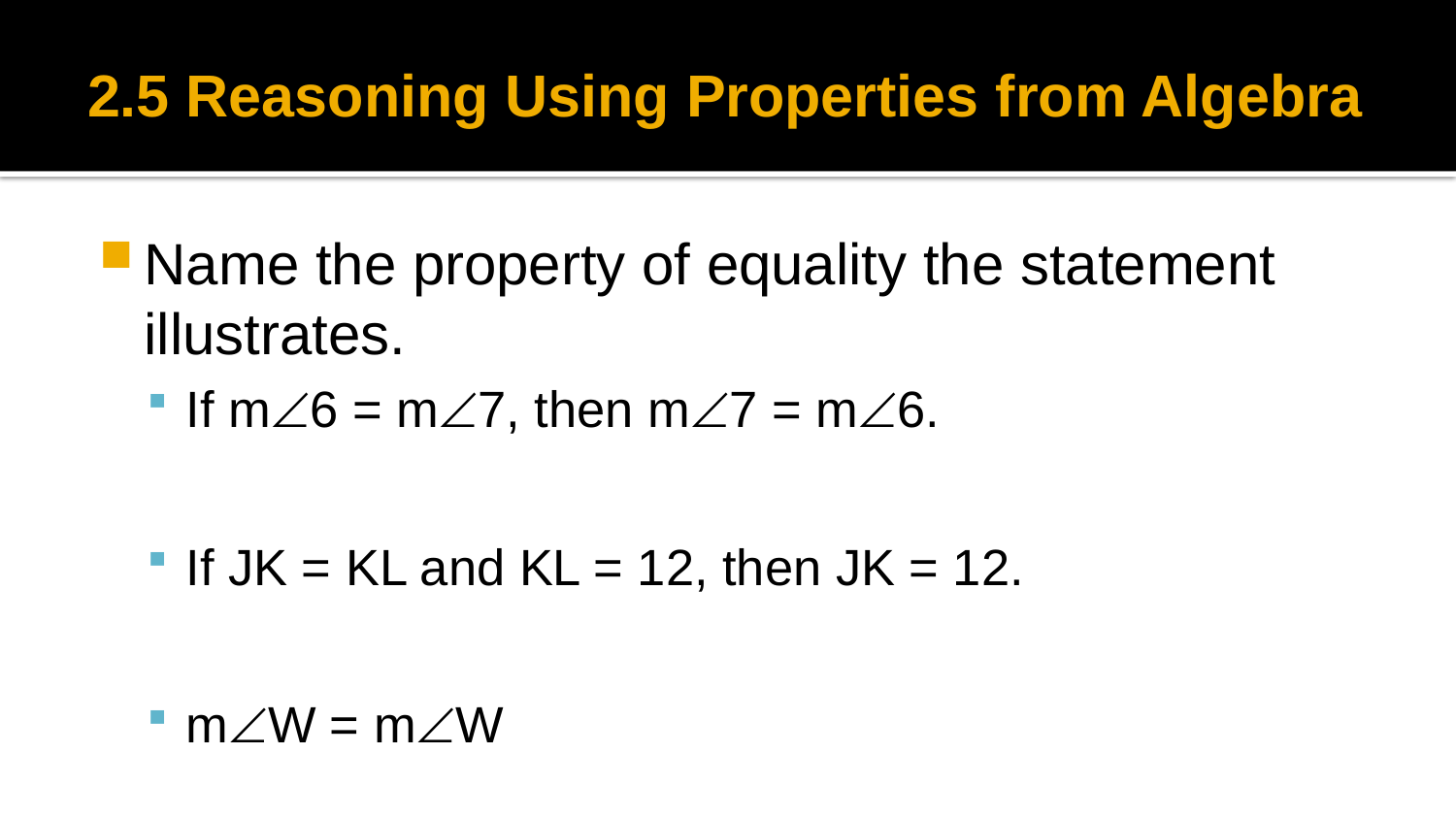

# 2.5 Reasoning Using Properties from Algebra
Name the property of equality the statement illustrates.
If m∠6 = m∠7, then m∠7 = m∠6.

If JK = KL and KL = 12, then JK = 12.

m∠W = m∠W